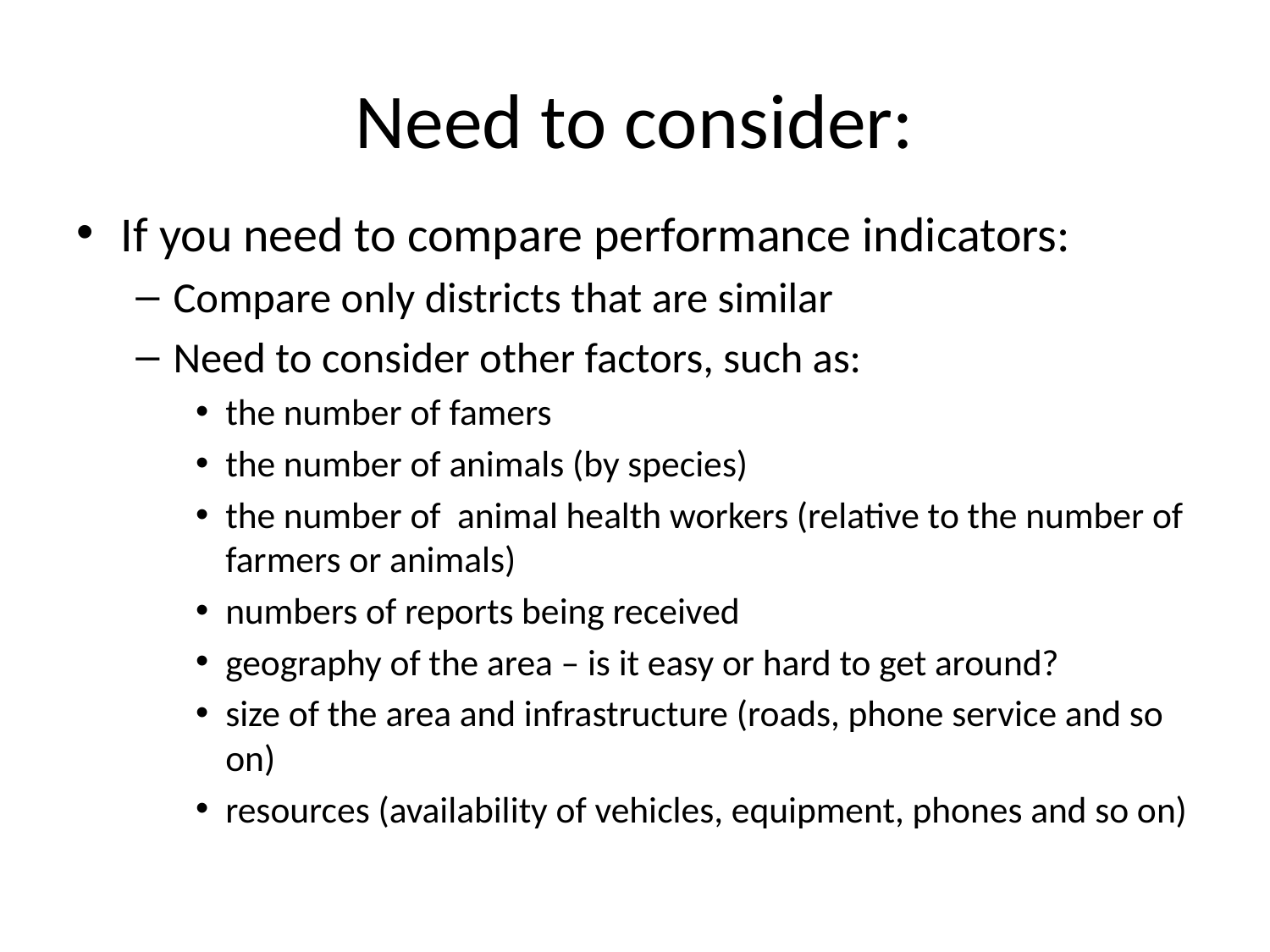

# Need to consider:
If you need to compare performance indicators:
Compare only districts that are similar
Need to consider other factors, such as:
the number of famers
the number of animals (by species)
the number of  animal health workers (relative to the number of farmers or animals)
numbers of reports being received
geography of the area – is it easy or hard to get around?
size of the area and infrastructure (roads, phone service and so on)
resources (availability of vehicles, equipment, phones and so on)